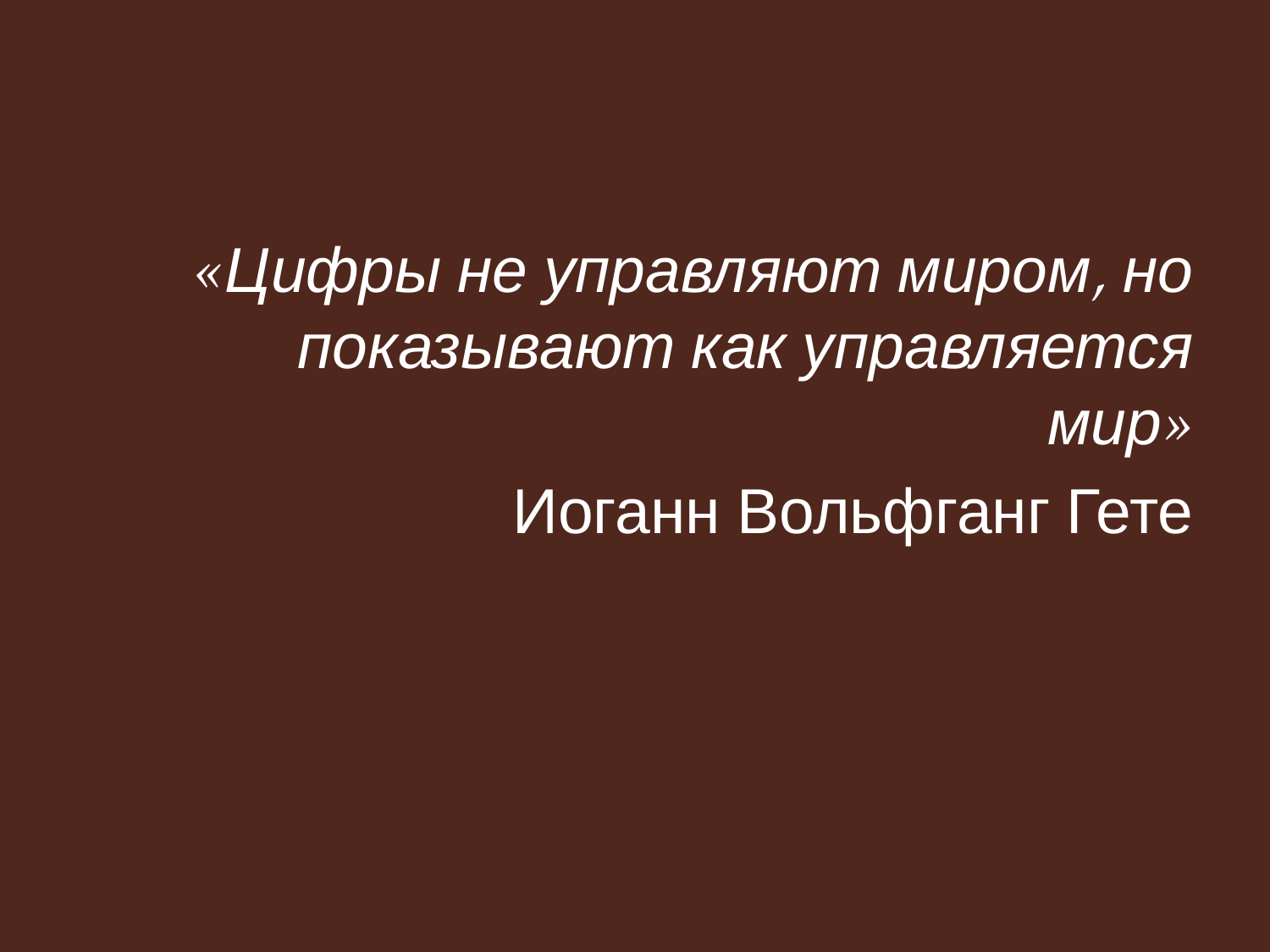

«Цифры не управляют миром, но показывают как управляется мир»
Иоганн Вольфганг Гете